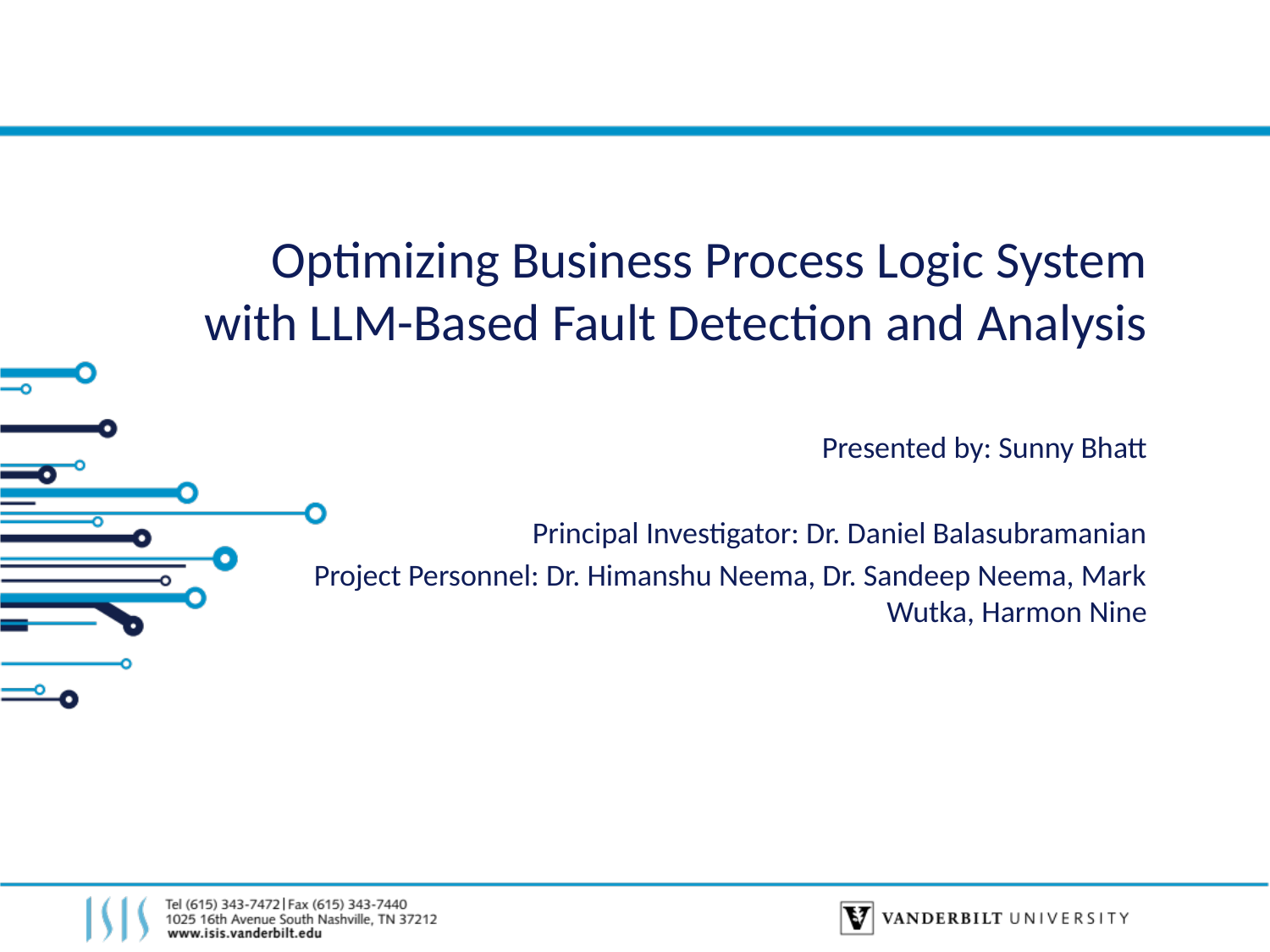

# Optimizing Business Process Logic System with LLM-Based Fault Detection and Analysis
Presented by: Sunny Bhatt

Principal Investigator: Dr. Daniel Balasubramanian
Project Personnel: Dr. Himanshu Neema, Dr. Sandeep Neema, Mark Wutka, Harmon Nine